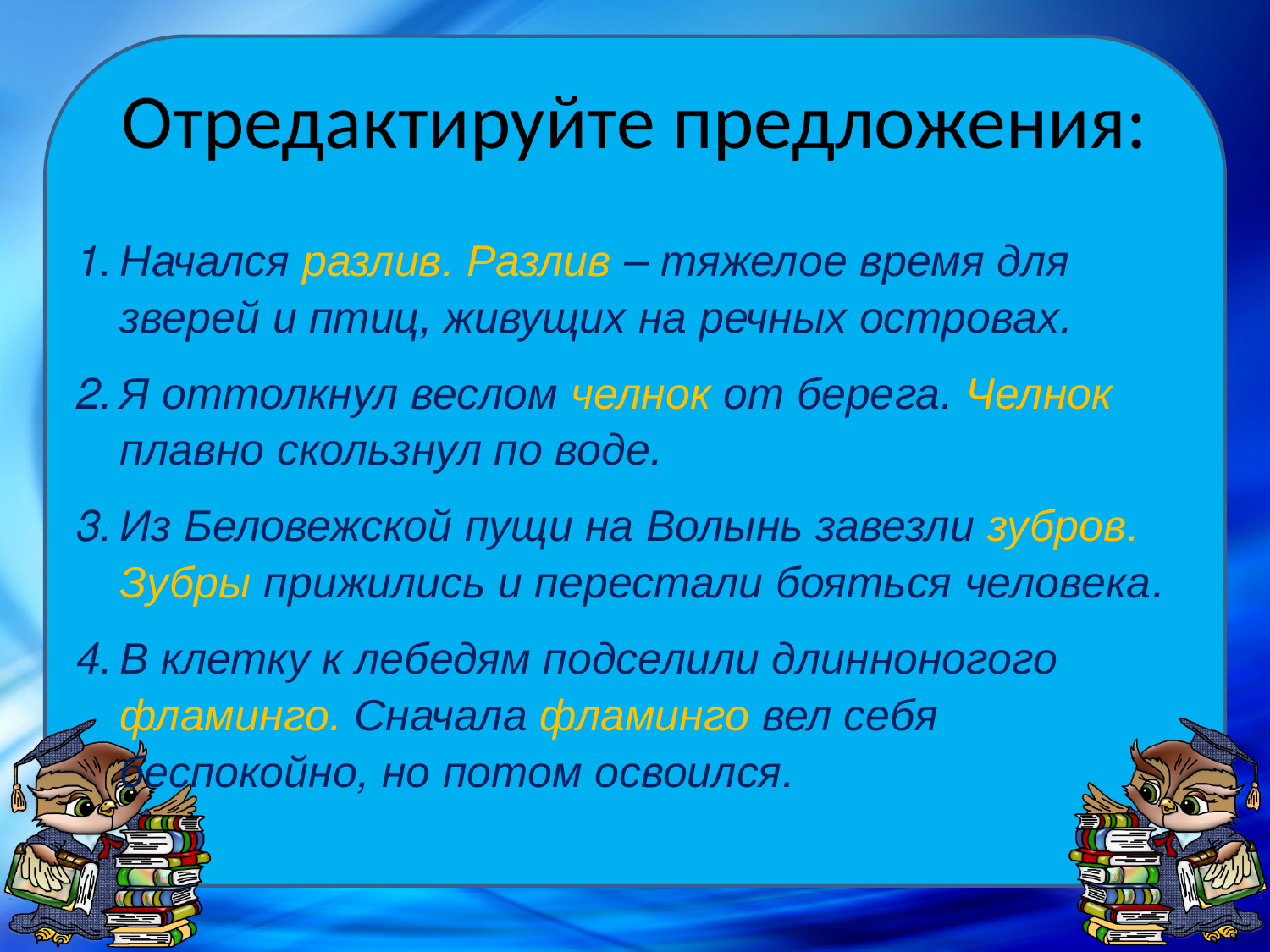

# Отредактируйте предложения:
Начался разлив. Разлив – тяжелое время для зверей и птиц, живущих на речных островах.
Я оттолкнул веслом челнок от берега. Челнок плавно скользнул по воде.
Из Беловежской пущи на Волынь завезли зубров. Зубры прижились и перестали бояться человека.
В клетку к лебедям подселили длинноногого фламинго. Сначала фламинго вел себя беспокойно, но потом освоился.